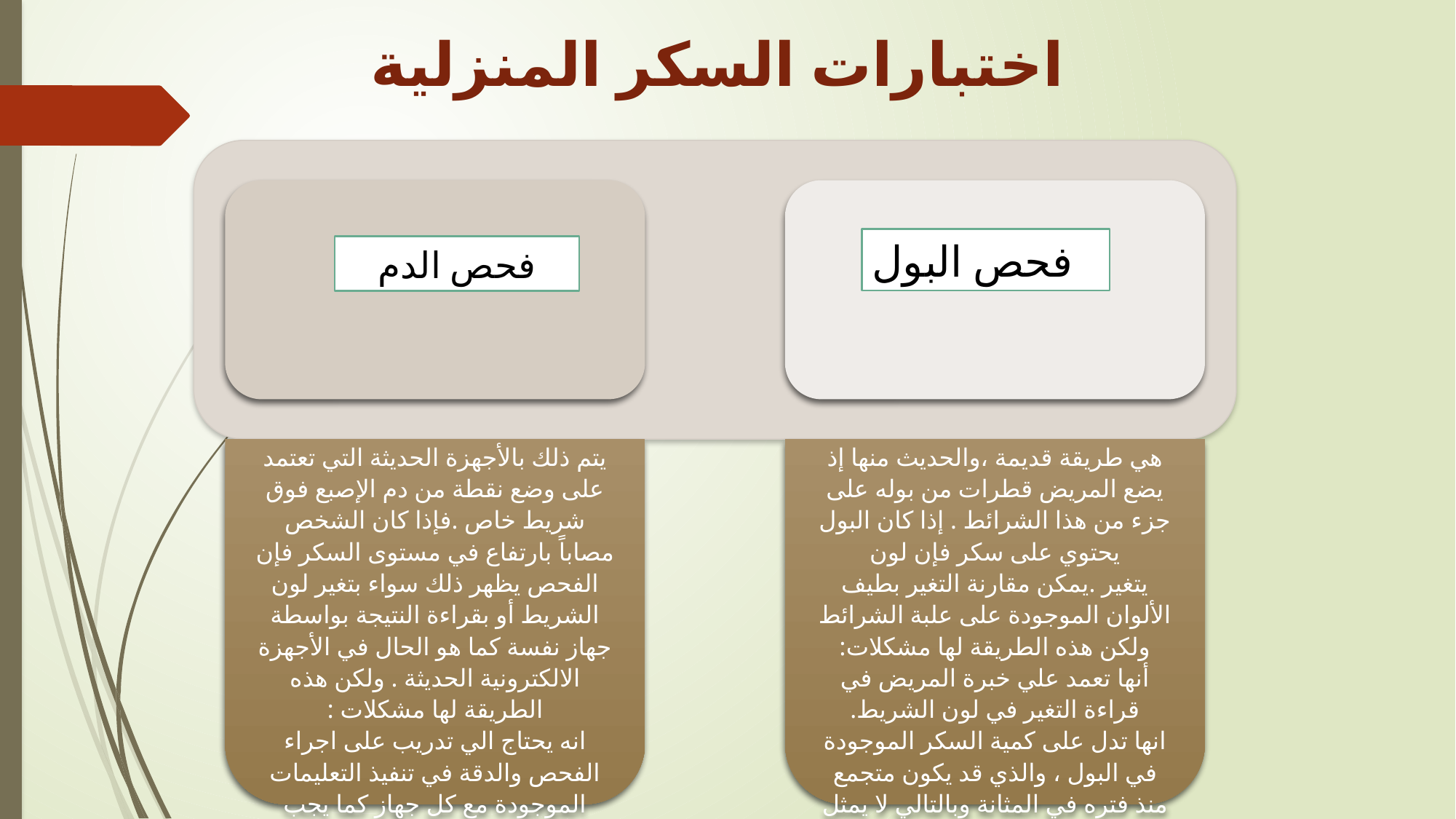

اختبارات السكر المنزلية
أنها تعمد علي خبرة المريض في قراءة التغير في لون الشريط.
فحص البول
فحص الدم